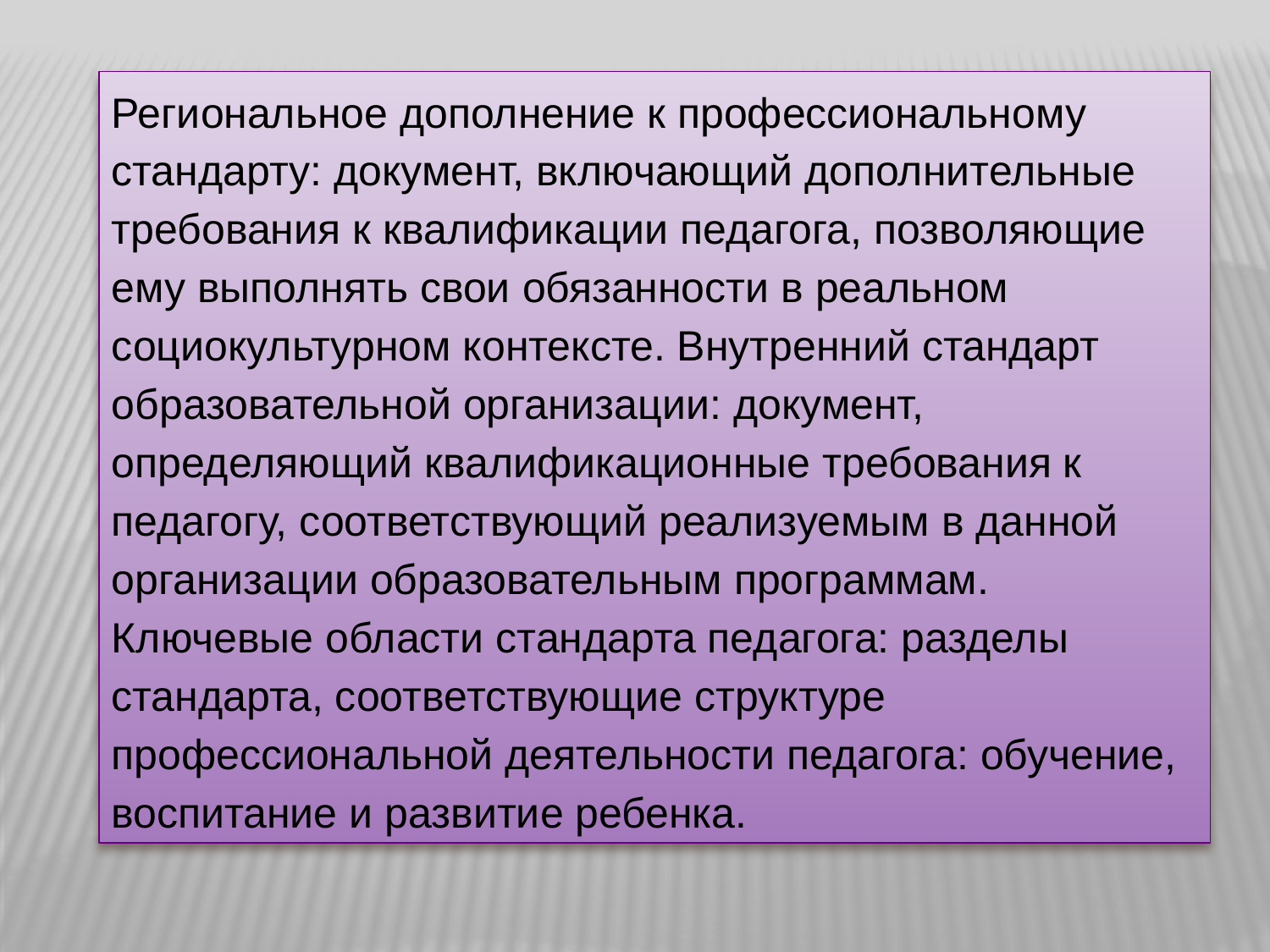

Региональное дополнение к профессиональному стандарту: документ, включающий дополнительные требования к квалификации педагога, позволяющие ему выполнять свои обязанности в реальном социокультурном контексте. Внутренний стандарт образовательной организации: документ, определяющий квалификационные требования к педагогу, соответствующий реализуемым в данной организации образовательным программам. Ключевые области стандарта педагога: разделы стандарта, соответствующие структуре профессиональной деятельности педагога: обучение, воспитание и развитие ребенка.